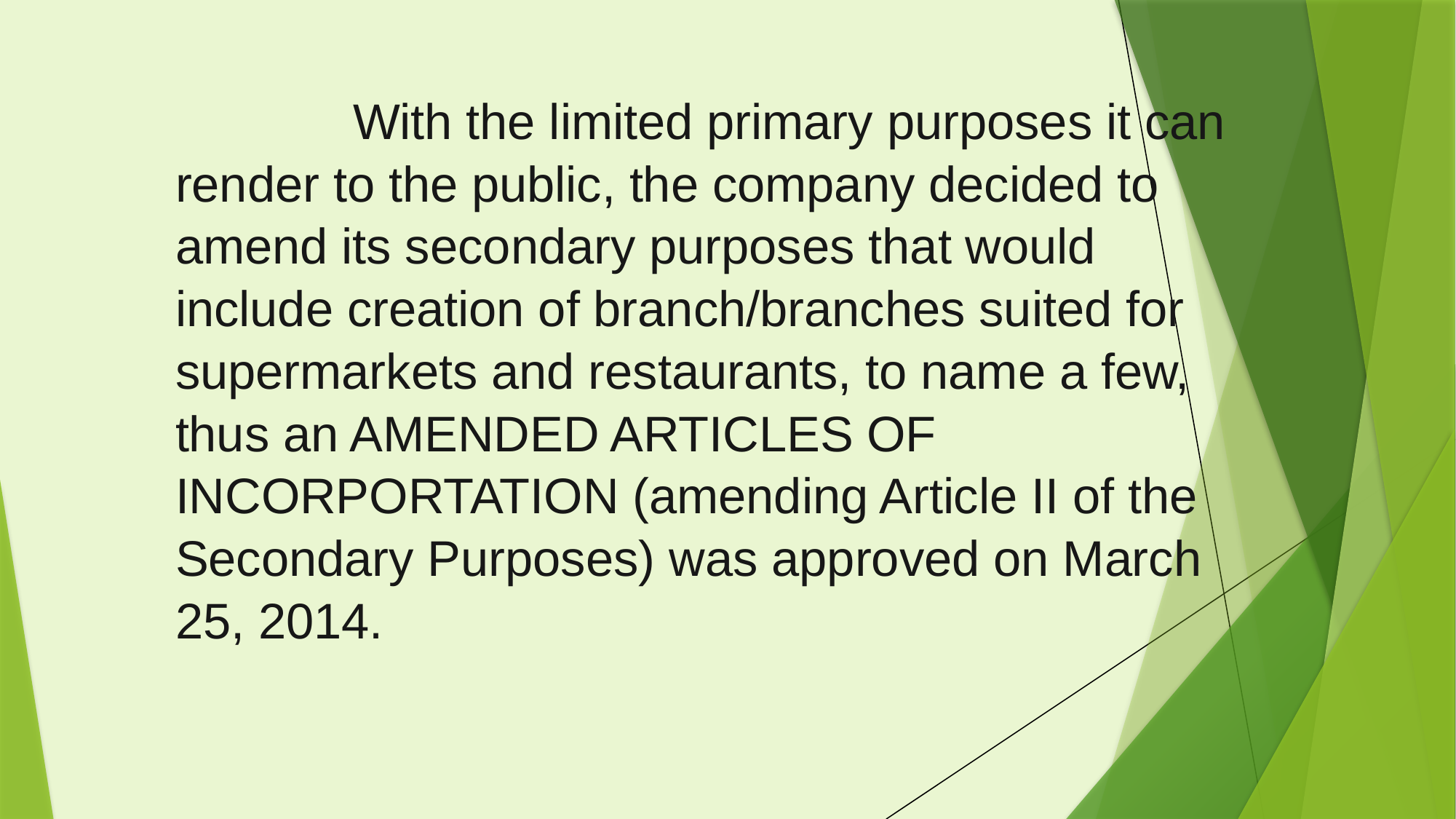

With the limited primary purposes it can render to the public, the company decided to amend its secondary purposes that would include creation of branch/branches suited for supermarkets and restaurants, to name a few, thus an AMENDED ARTICLES OF INCORPORTATION (amending Article II of the Secondary Purposes) was approved on March 25, 2014.